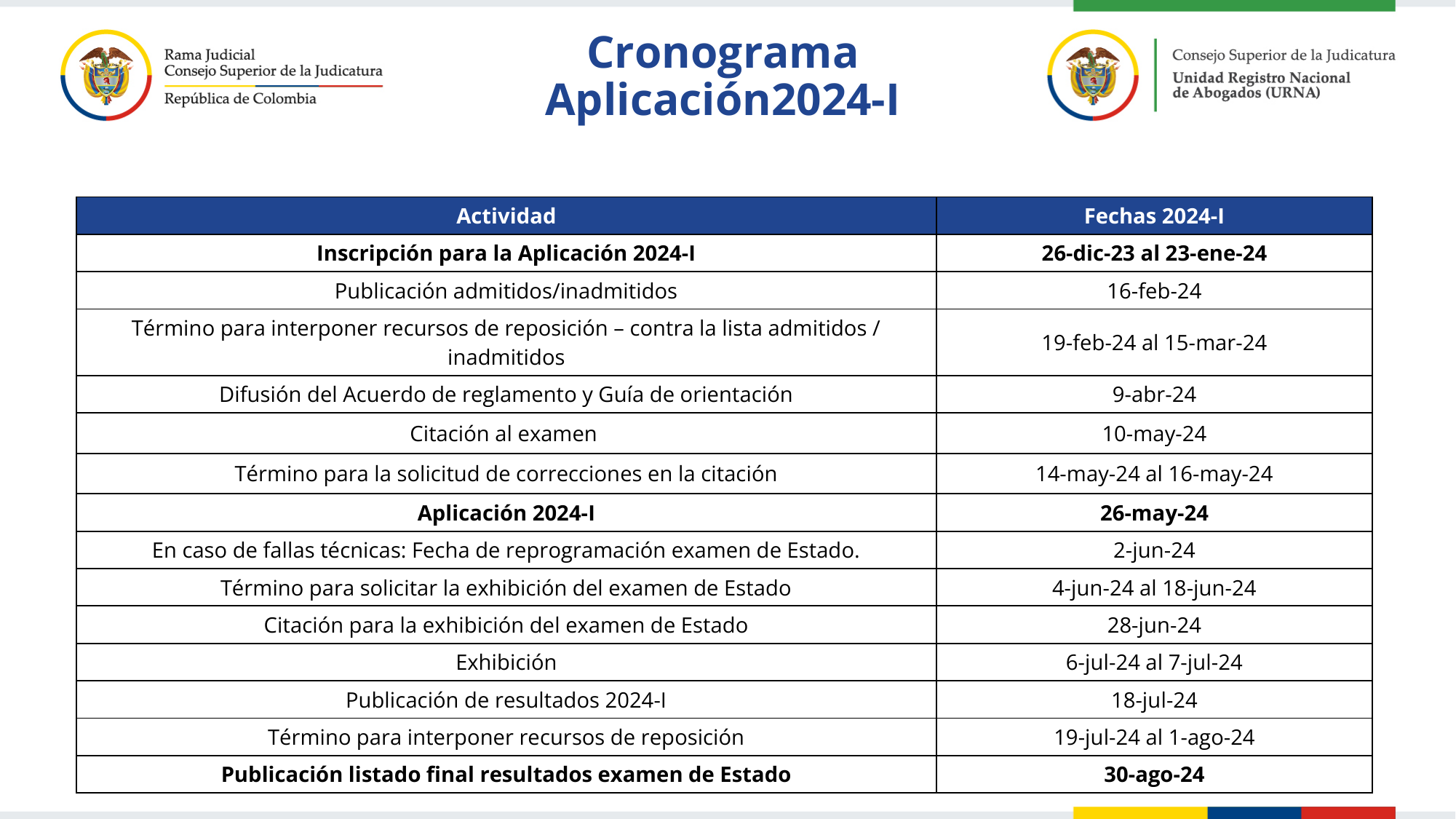

# Cronograma Aplicación2024-I
| Actividad​ | Fechas 2024-I​ |
| --- | --- |
| Inscripción para la Aplicación 2024-I​ | 26-dic-23 al 23-ene-24​ |
| Publicación admitidos/inadmitidos​ | 16-feb-24​ |
| Término para interponer recursos de reposición – contra la lista admitidos / inadmitidos​ | 19-feb-24 al 15-mar-24​ |
| Difusión del Acuerdo de reglamento y Guía de orientación​ | 9-abr-24​ |
| Citación al examen ​ | 10-may-24​ |
| Término para la solicitud de correcciones en la citación​ | 14-may-24 al 16-may-24​ |
| Aplicación 2024-I​ | 26-may-24​ |
| En caso de fallas técnicas: Fecha de reprogramación examen de Estado.​ | 2-jun-24​ |
| Término para solicitar la exhibición del examen de Estado​ | 4-jun-24 al 18-jun-24​ |
| Citación para la exhibición del examen de Estado​ | 28-jun-24​ |
| Exhibición​ | 6-jul-24 al 7-jul-24​ |
| Publicación de resultados 2024-I​ | 18-jul-24​ |
| Término para interponer recursos de reposición​ | 19-jul-24 al 1-ago-24​ |
| Publicación listado final resultados examen de Estado​ | 30-ago-24​ |